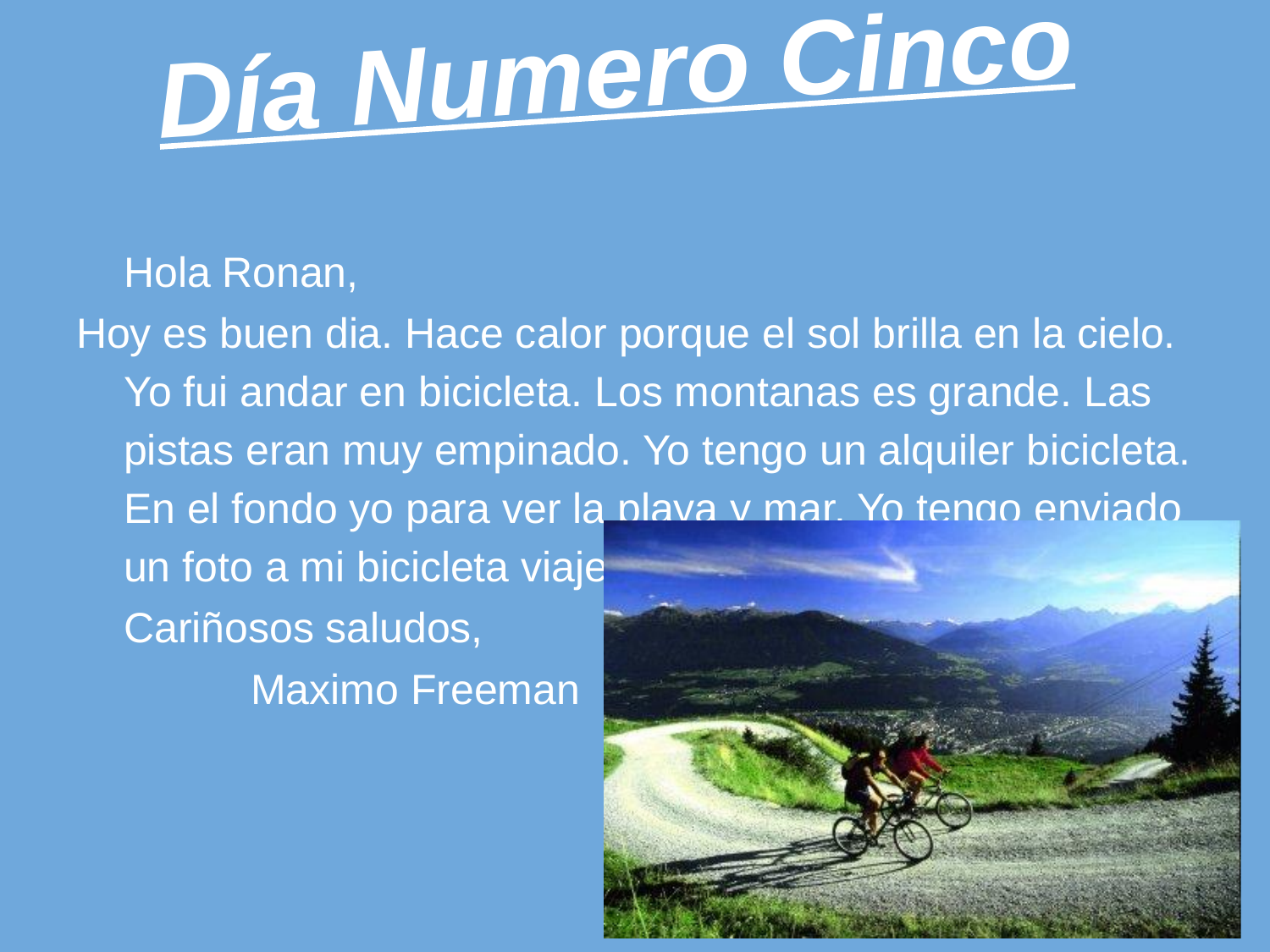

# Día Numero Cinco
	Hola Ronan,
Hoy es buen dia. Hace calor porque el sol brilla en la cielo. Yo fui andar en bicicleta. Los montanas es grande. Las pistas eran muy empinado. Yo tengo un alquiler bicicleta. En el fondo yo para ver la playa y mar. Yo tengo enviado un foto a mi bicicleta viaje.
	Cariñosos saludos,
		Maximo Freeman